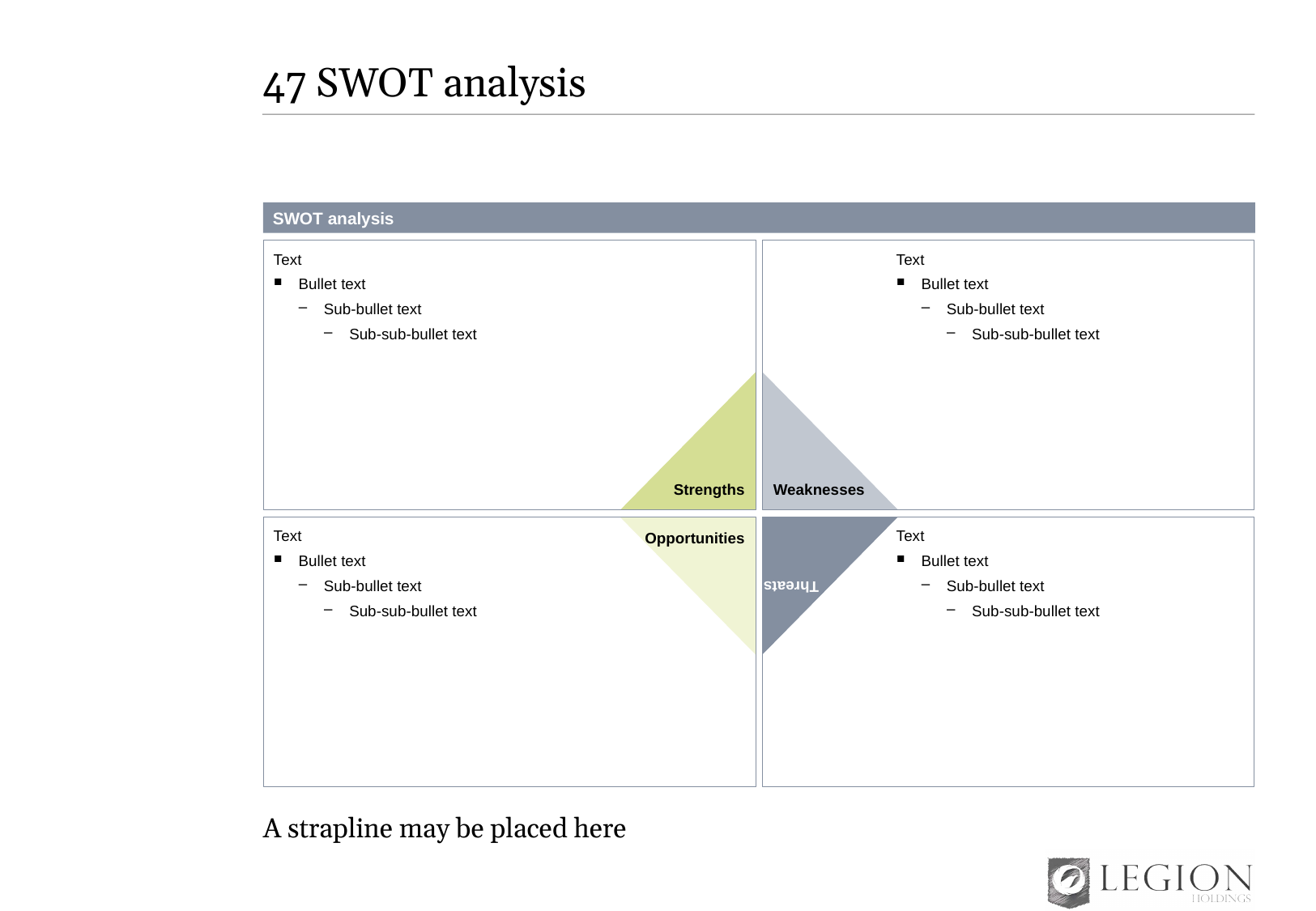

# 47 SWOT analysis

SWOT analysis
Text
Bullet text
Sub-bullet text
Sub-sub-bullet text
Text
Bullet text
Sub-bullet text
Sub-sub-bullet text
Weaknesses
Strengths
Text
Bullet text
Sub-bullet text
Sub-sub-bullet text
Text
Bullet text
Sub-bullet text
Sub-sub-bullet text
Opportunities
Threats
A strapline may be placed here